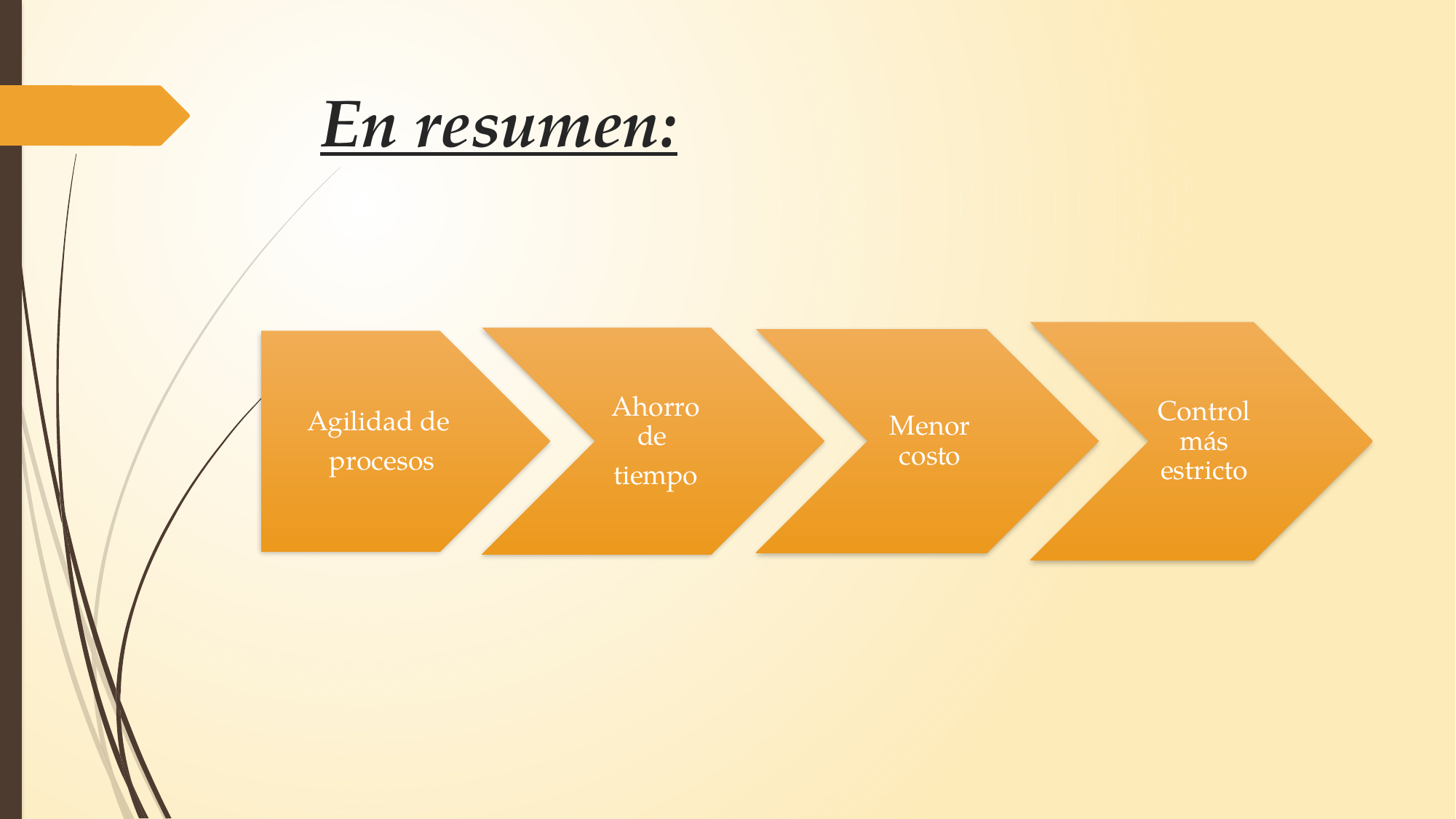

# En resumen:
Agilidad de
procesos
Ahorro de
tiempo
Menor costo
Controlmás estricto